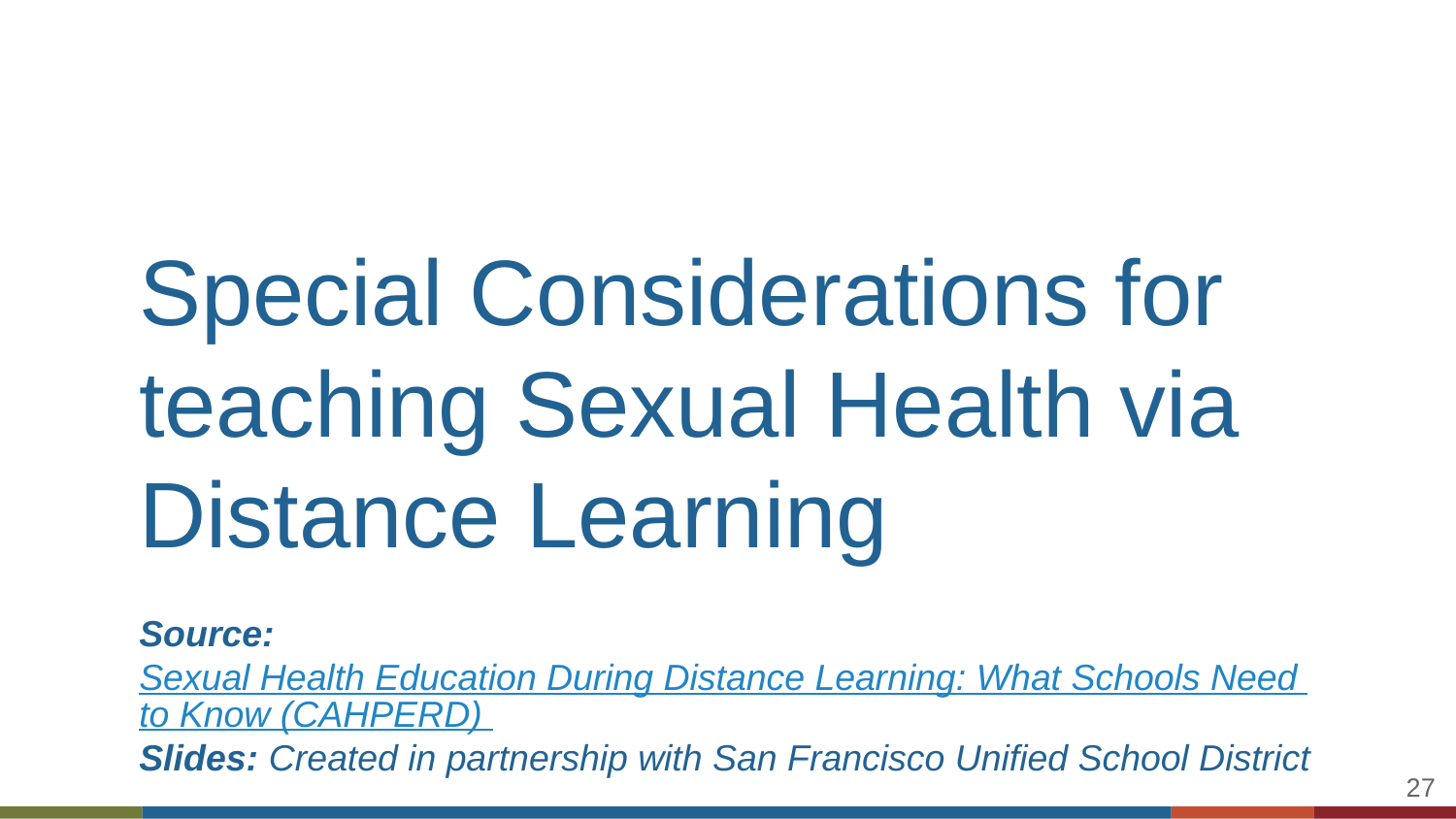

# Special Considerations for teaching Sexual Health via Distance Learning

Source: Sexual Health Education During Distance Learning: What Schools Need to Know (CAHPERD)
Slides: Created in partnership with San Francisco Unified School District
27